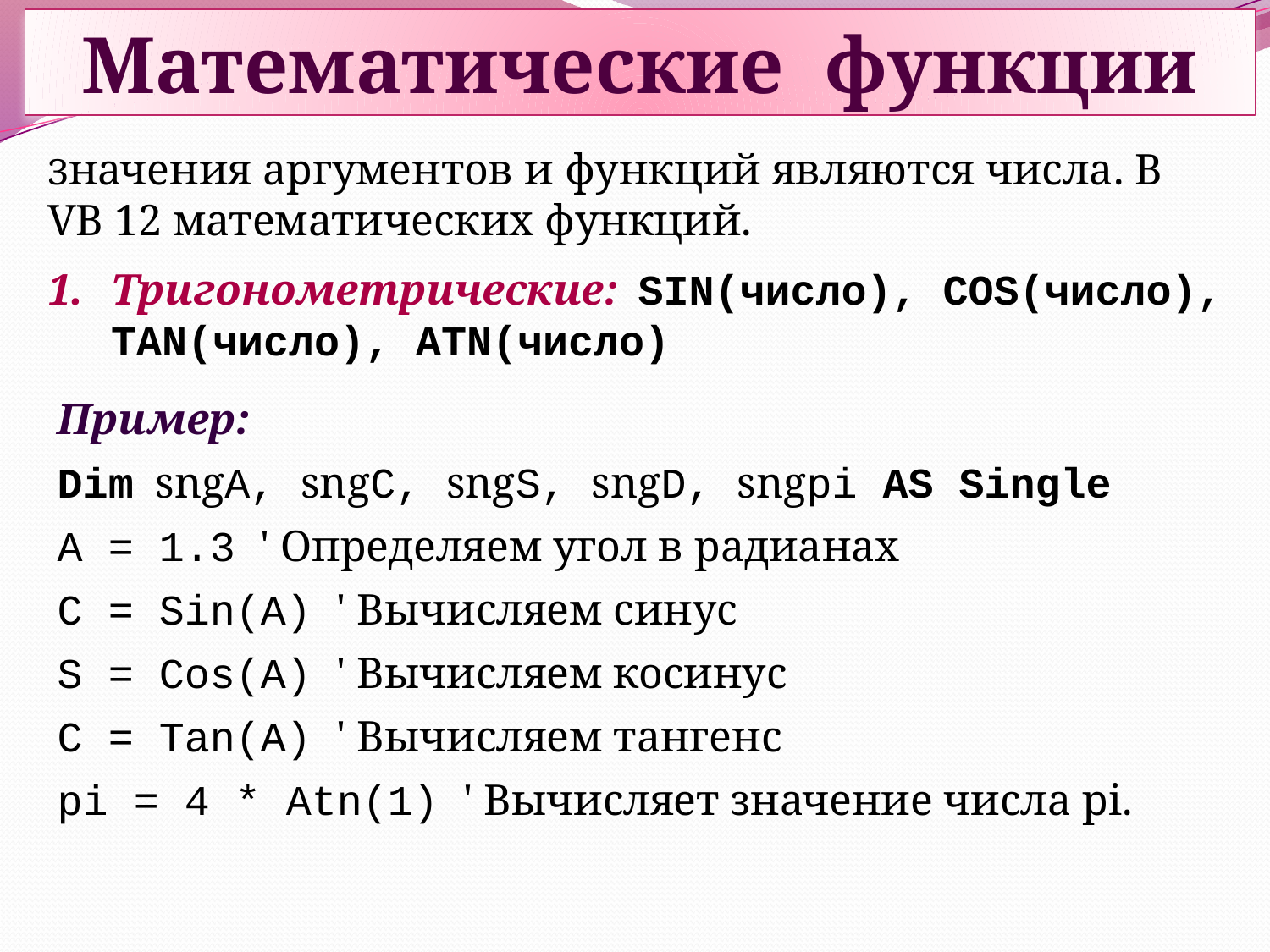

Математические  функции
Значения аргументов и функций являются числа. В VB 12 математических функций.
Тригонометрические:  SIN(число), COS(число), TAN(число), ATN(число)

Пример:
Dim  sngA, sngC, sngS, sngD, sngpi AS Single
A = 1.3 ' Определяем угол в радианах
C = Sin(A) ' Вычисляем синус
S = Cos(A) ' Вычисляем косинус
C = Tan(A) ' Вычисляем тангенс
pi = 4 * Atn(1) ' Вычисляет значение числа pi.